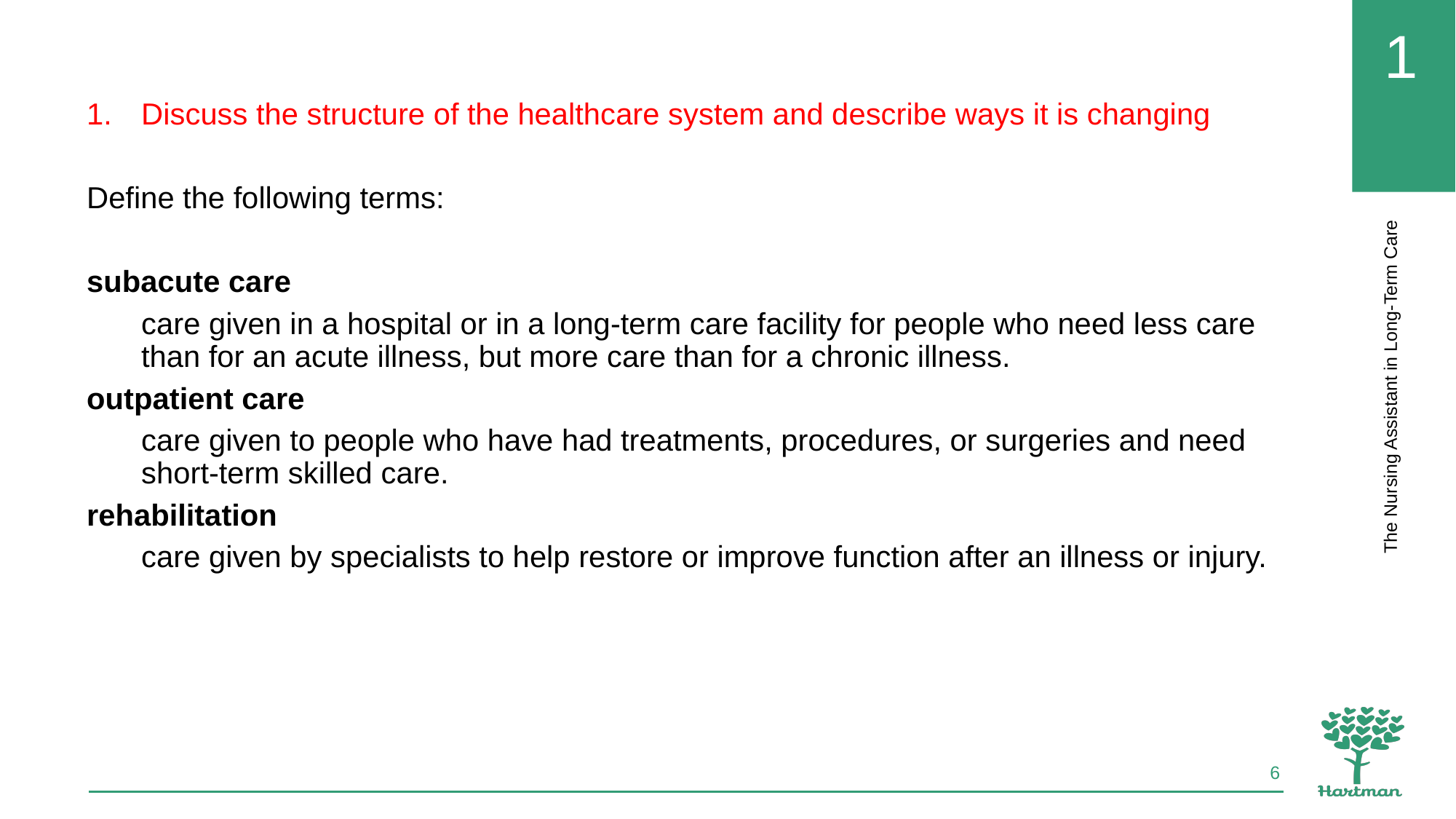

Discuss the structure of the healthcare system and describe ways it is changing

Define the following terms:

subacute care
care given in a hospital or in a long-term care facility for people who need less care than for an acute illness, but more care than for a chronic illness.
outpatient care
care given to people who have had treatments, procedures, or surgeries and need short-term skilled care.
rehabilitation
care given by specialists to help restore or improve function after an illness or injury.

6